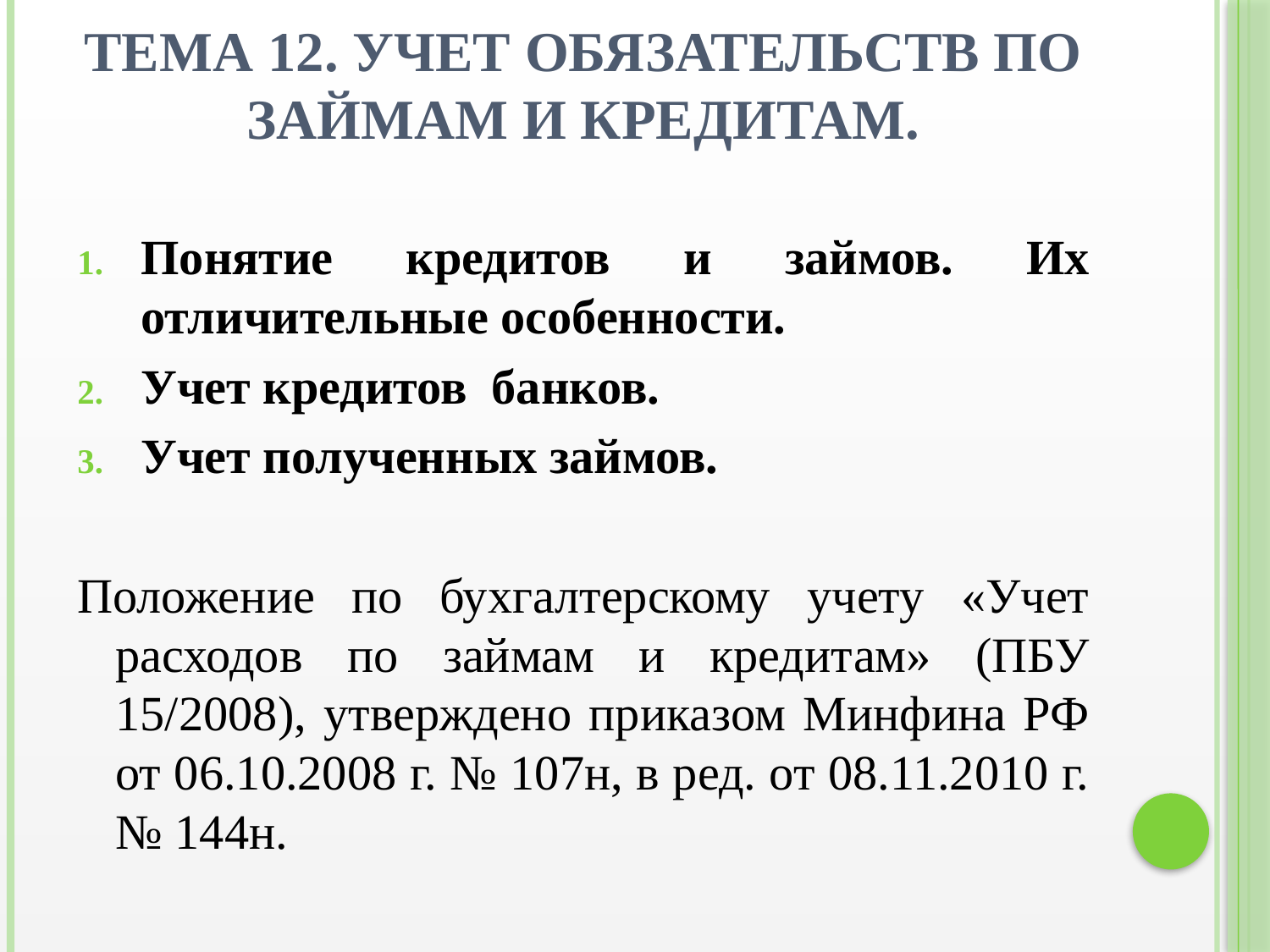

# Тема 12. УЧЕТ ОБЯЗАТЕЛЬСТВ ПО ЗАЙМАМ И КРЕДИТАМ.
Понятие кредитов и займов. Их отличительные особенности.
Учет кредитов  банков.
Учет полученных займов.

Положение по бухгалтерскому учету «Учет расходов по займам и кредитам» (ПБУ 15/2008), утверждено приказом Минфина РФ от 06.10.2008 г. № 107н, в ред. от 08.11.2010 г. № 144н.